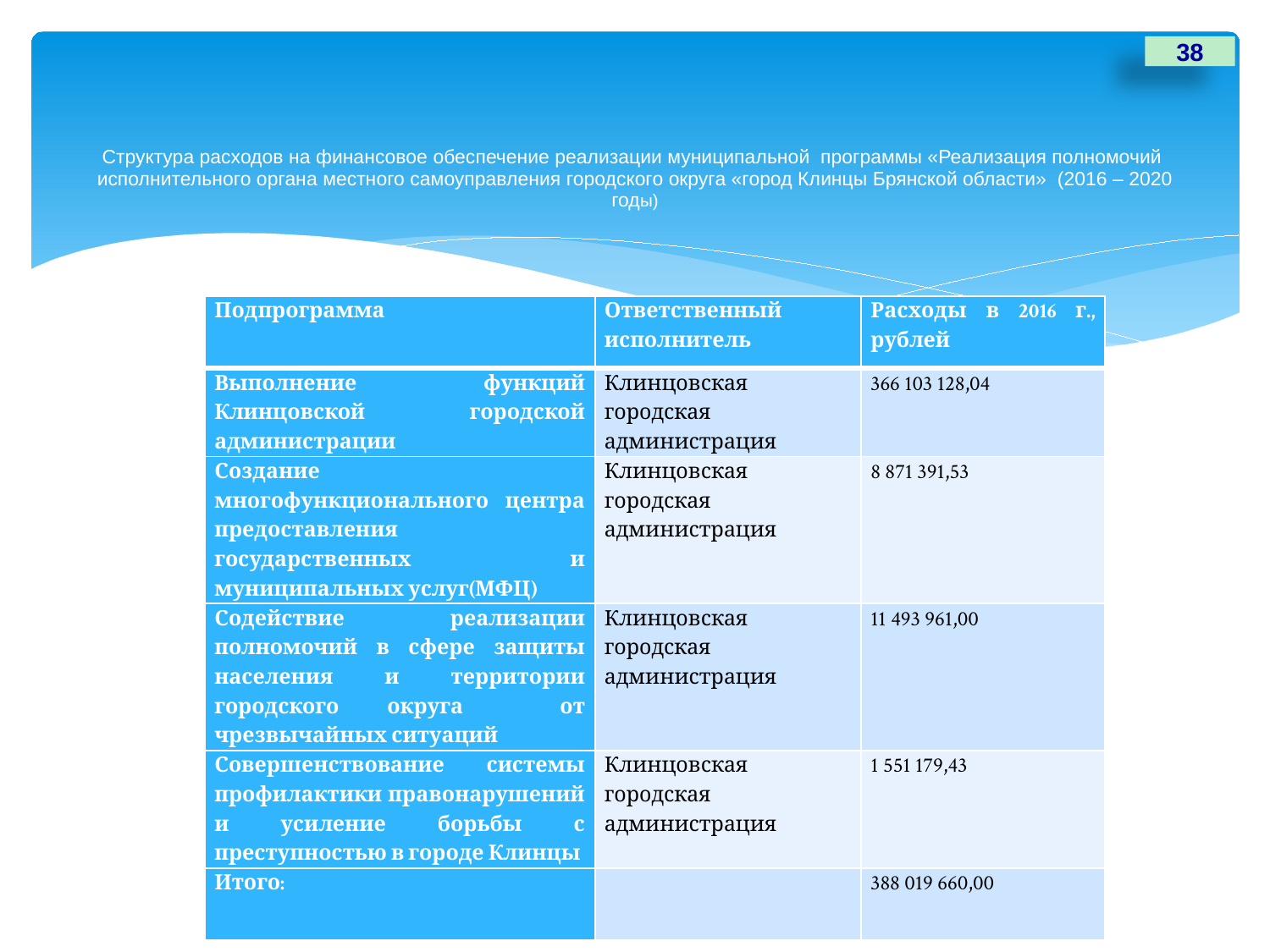

38
# Структура расходов на финансовое обеспечение реализации муниципальной  программы «Реализация полномочий  исполнительного органа местного самоуправления городского округа «город Клинцы Брянской области»  (2016 – 2020 годы)
| Подпрограмма | Ответственный исполнитель | Расходы в 2016 г., рублей |
| --- | --- | --- |
| Выполнение функций Клинцовской городской администрации | Клинцовская городская администрация | 366 103 128,04 |
| Создание многофункционального центра предоставления государственных и муниципальных услуг(МФЦ) | Клинцовская городская администрация | 8 871 391,53 |
| Содействие реализации полномочий в сфере защиты населения и территории городского округа от чрезвычайных ситуаций | Клинцовская городская администрация | 11 493 961,00 |
| Совершенствование системы профилактики правонарушений и усиление борьбы с преступностью в городе Клинцы | Клинцовская городская администрация | 1 551 179,43 |
| Итого: |  | 388 019 660,00 |